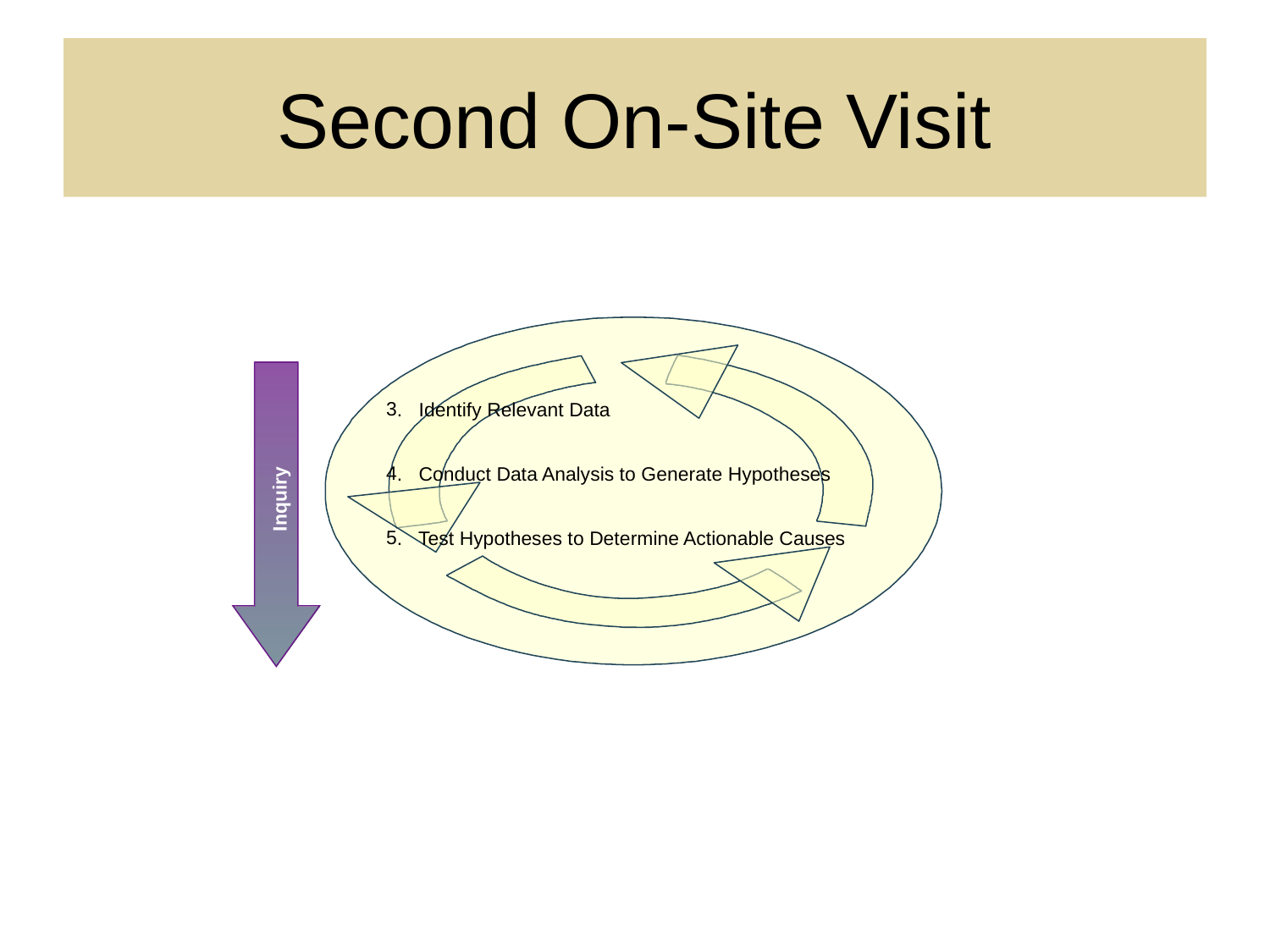

# Second On-Site Visit

Inquiry
.   Identify Relevant Data

.   Conduct Data Analysis to Generate Hypotheses

.   Test Hypotheses to Determine Actionable Causes